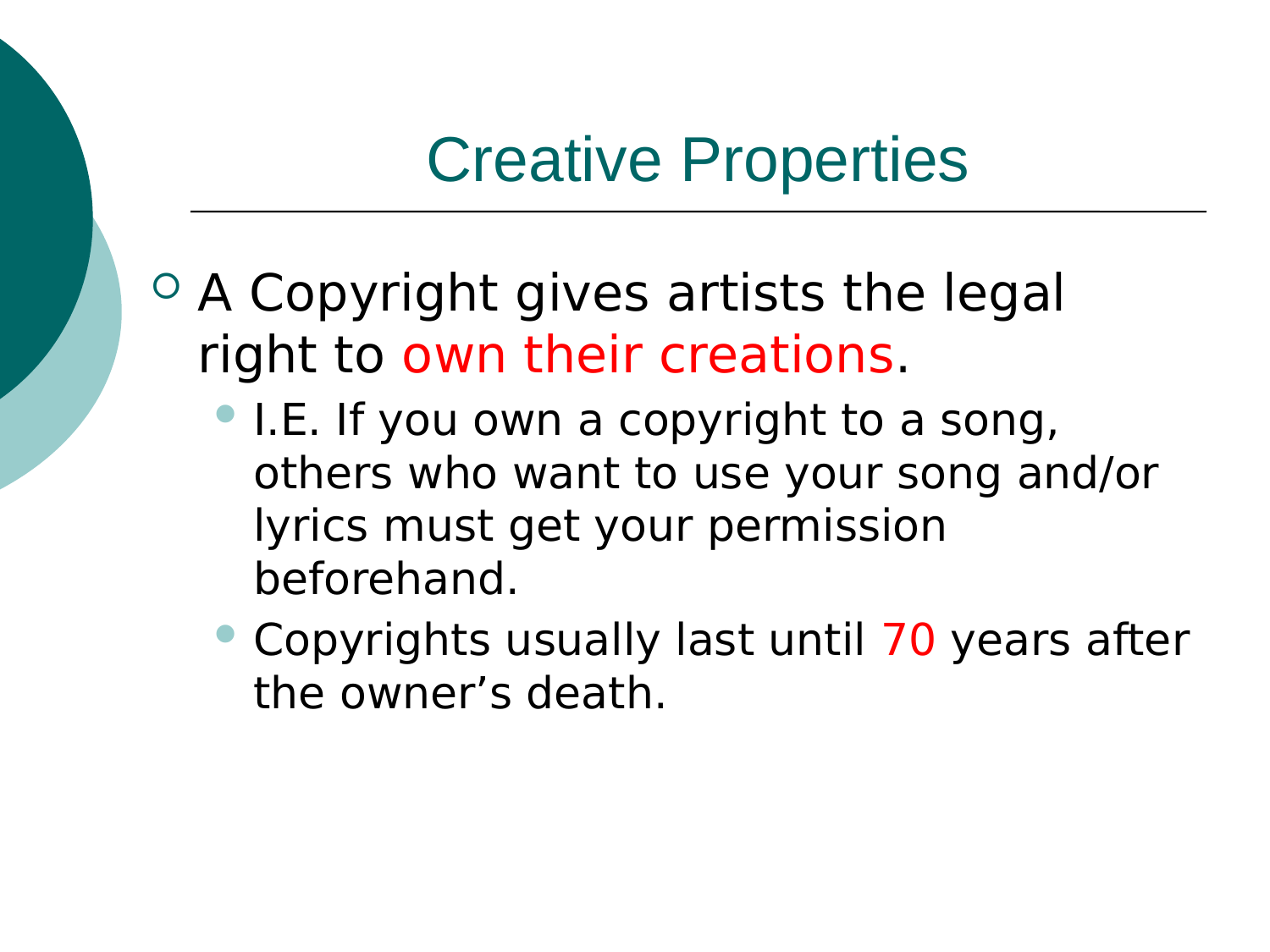

# Creative Properties
A Copyright gives artists the legal right to own their creations.
I.E. If you own a copyright to a song, others who want to use your song and/or lyrics must get your permission beforehand.
Copyrights usually last until 70 years after the owner’s death.